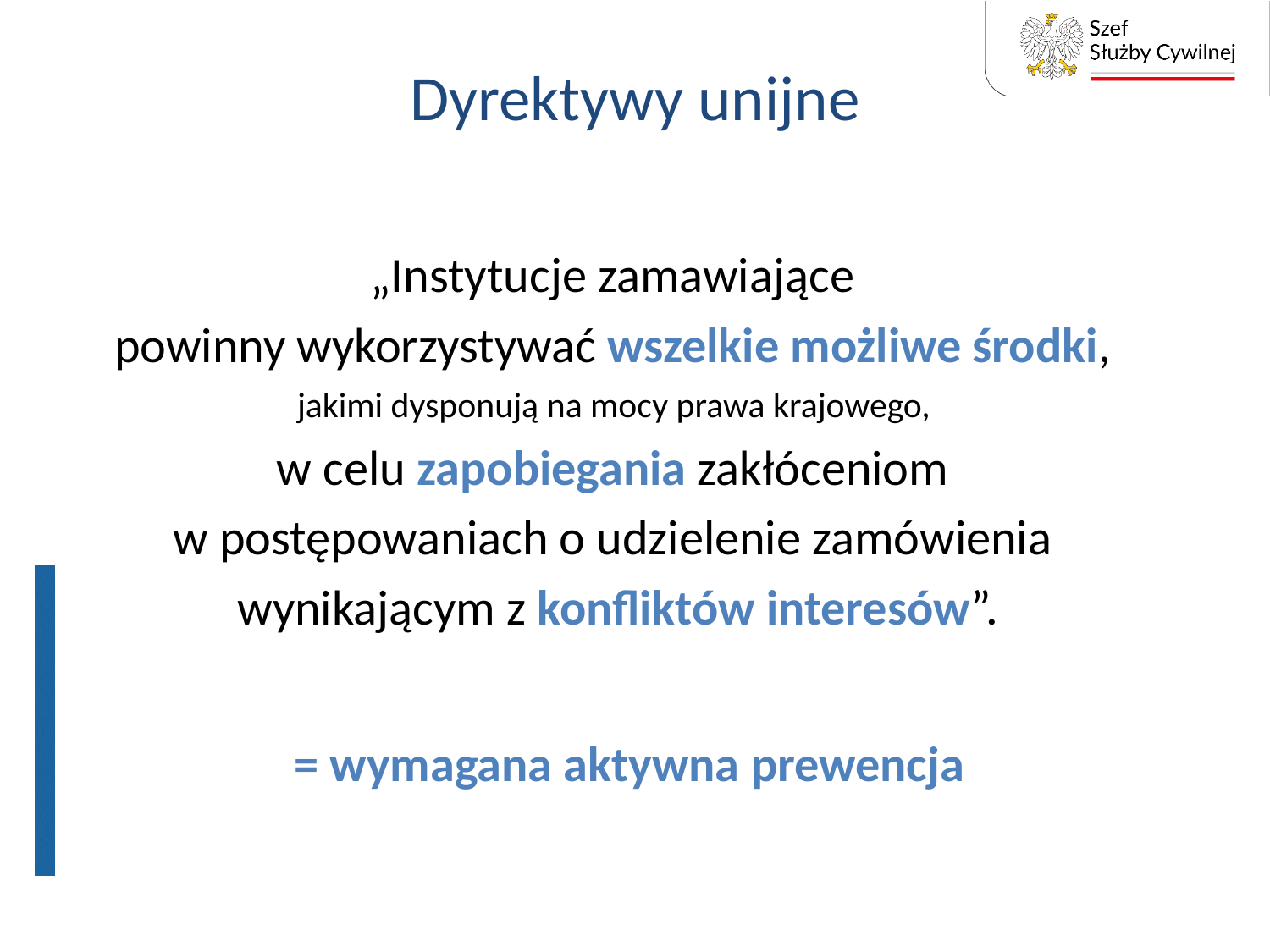

# Dyrektywy unijne
„Instytucje zamawiające
powinny wykorzystywać wszelkie możliwe środki,
jakimi dysponują na mocy prawa krajowego,
w celu zapobiegania zakłóceniom
w postępowaniach o udzielenie zamówienia
wynikającym z konfliktów interesów”.
= wymagana aktywna prewencja